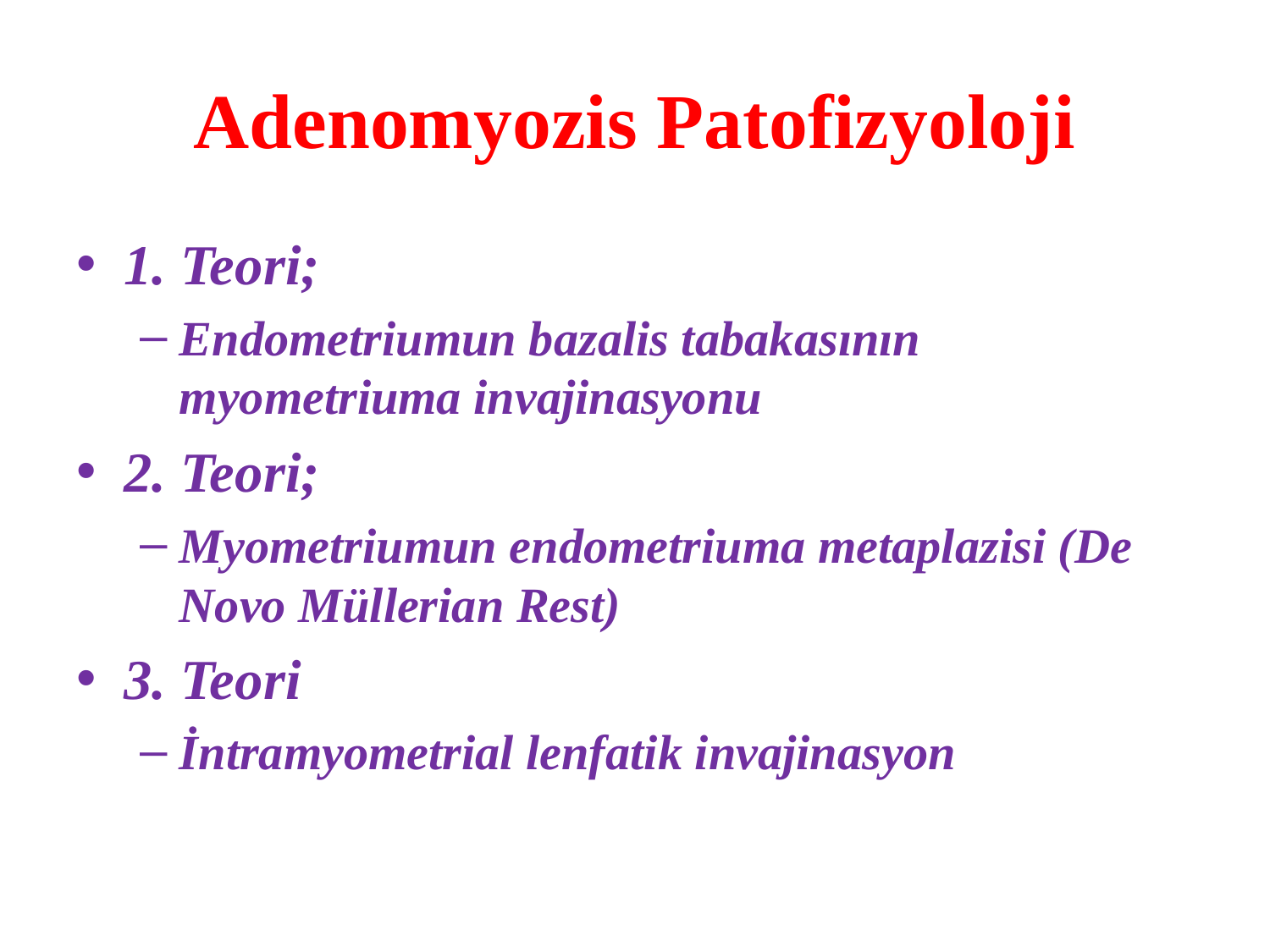

# Adenomyozis Patofizyoloji
1. Teori;
Endometriumun bazalis tabakasının myometriuma invajinasyonu
2. Teori;
Myometriumun endometriuma metaplazisi (De Novo Müllerian Rest)
3. Teori
İntramyometrial lenfatik invajinasyon